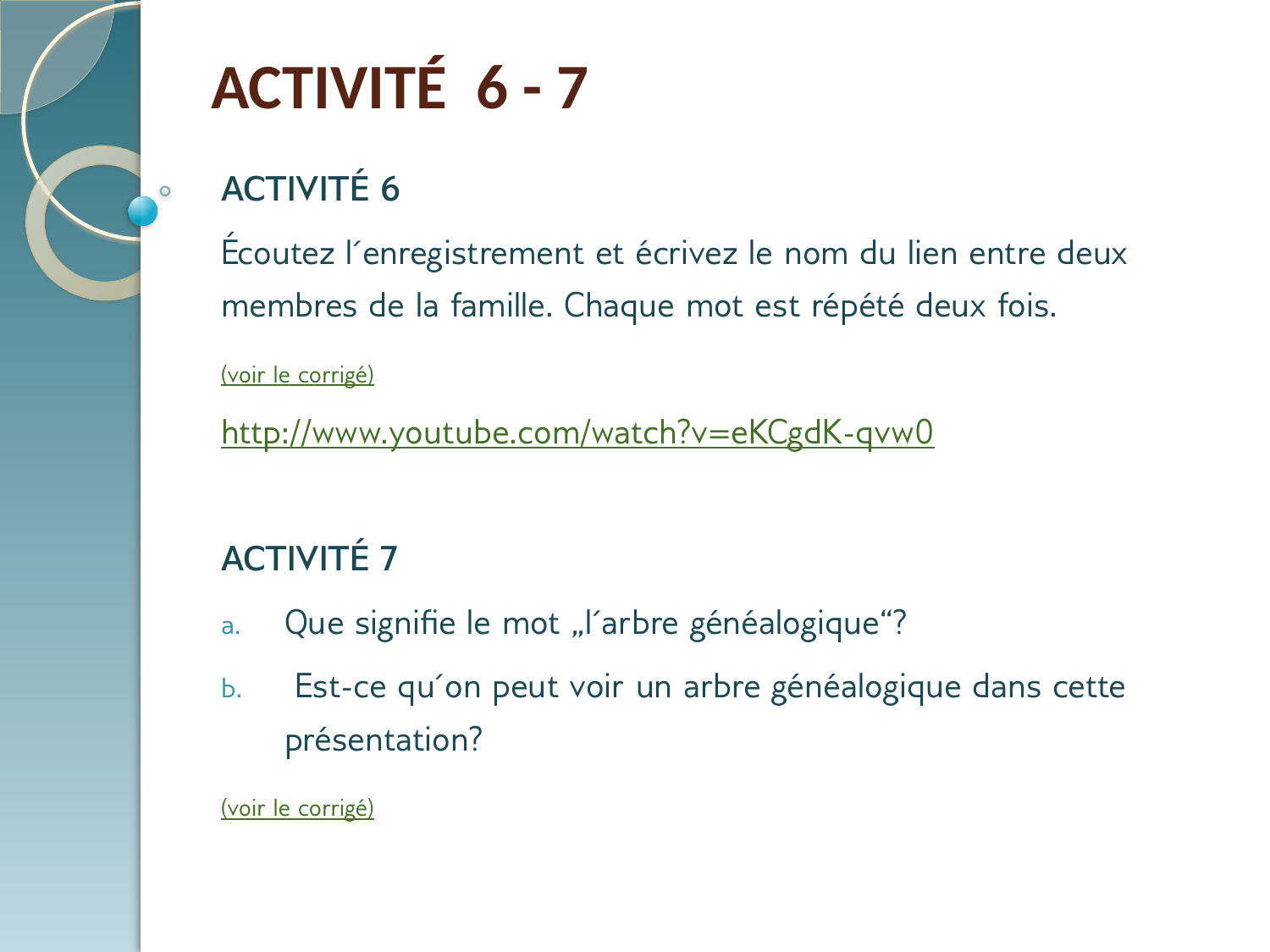

# ACTIVITÉ  6 - 7
ACTIVITÉ 6
Écoutez l´enregistrement et écrivez le nom du lien entre deux membres de la famille. Chaque mot est répété deux fois.
(voir le corrigé)
http://www.youtube.com/watch?v=eKCgdK-qvw0

ACTIVITÉ 7
Que signifie le mot „l´arbre généalogique“?
 Est-ce qu´on peut voir un arbre généalogique dans cette présentation?
(voir le corrigé)